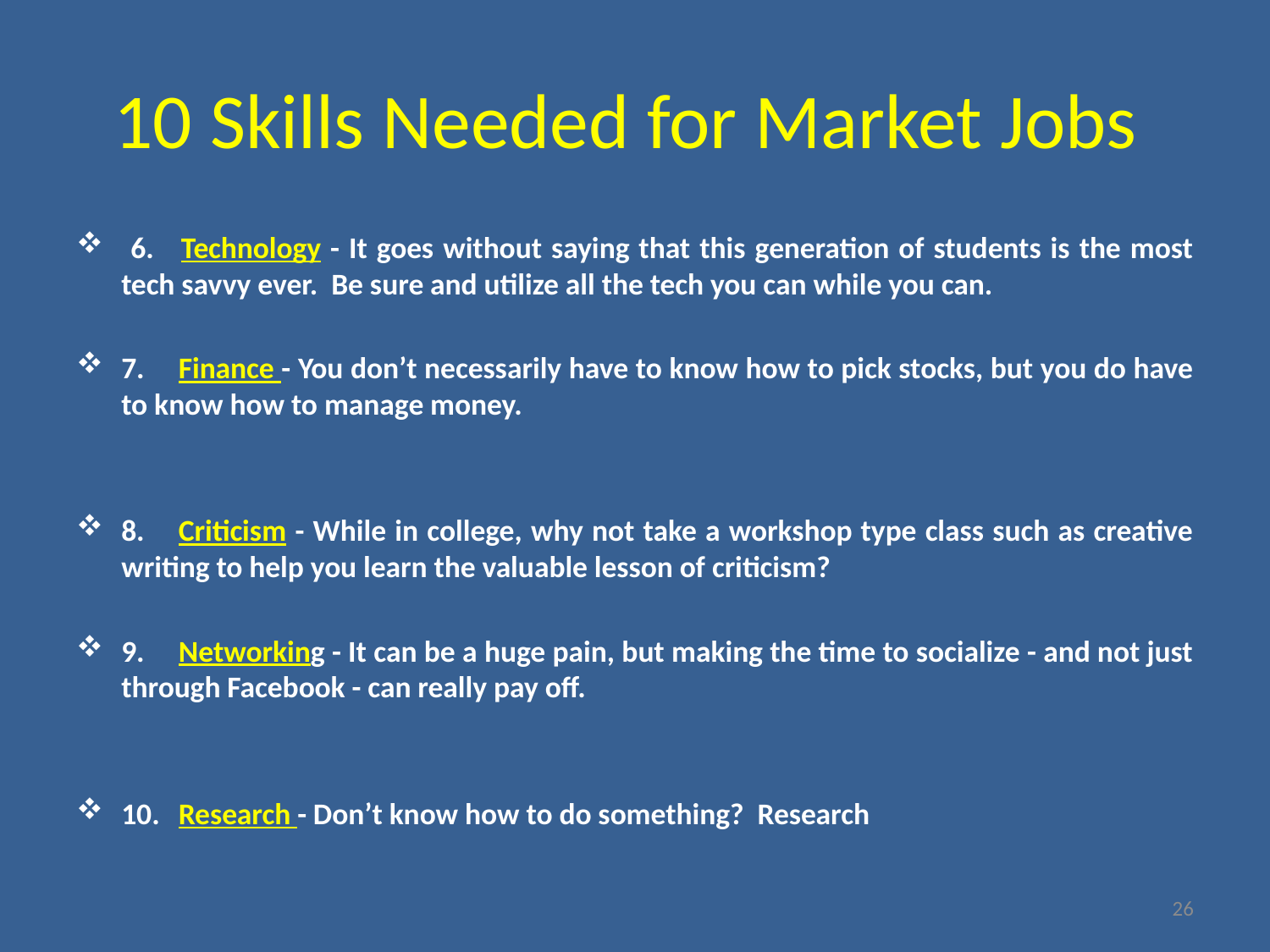

# 10 Skills Needed for Market Jobs
 6.	Technology - It goes without saying that this generation of students is the most tech savvy ever.  Be sure and utilize all the tech you can while you can.

7.	Finance - You don’t necessarily have to know how to pick stocks, but you do have to know how to manage money.

8.	Criticism - While in college, why not take a workshop type class such as creative writing to help you learn the valuable lesson of criticism?

9.	Networking - It can be a huge pain, but making the time to socialize - and not just through Facebook - can really pay off.

10.	Research - Don’t know how to do something?  Research

26